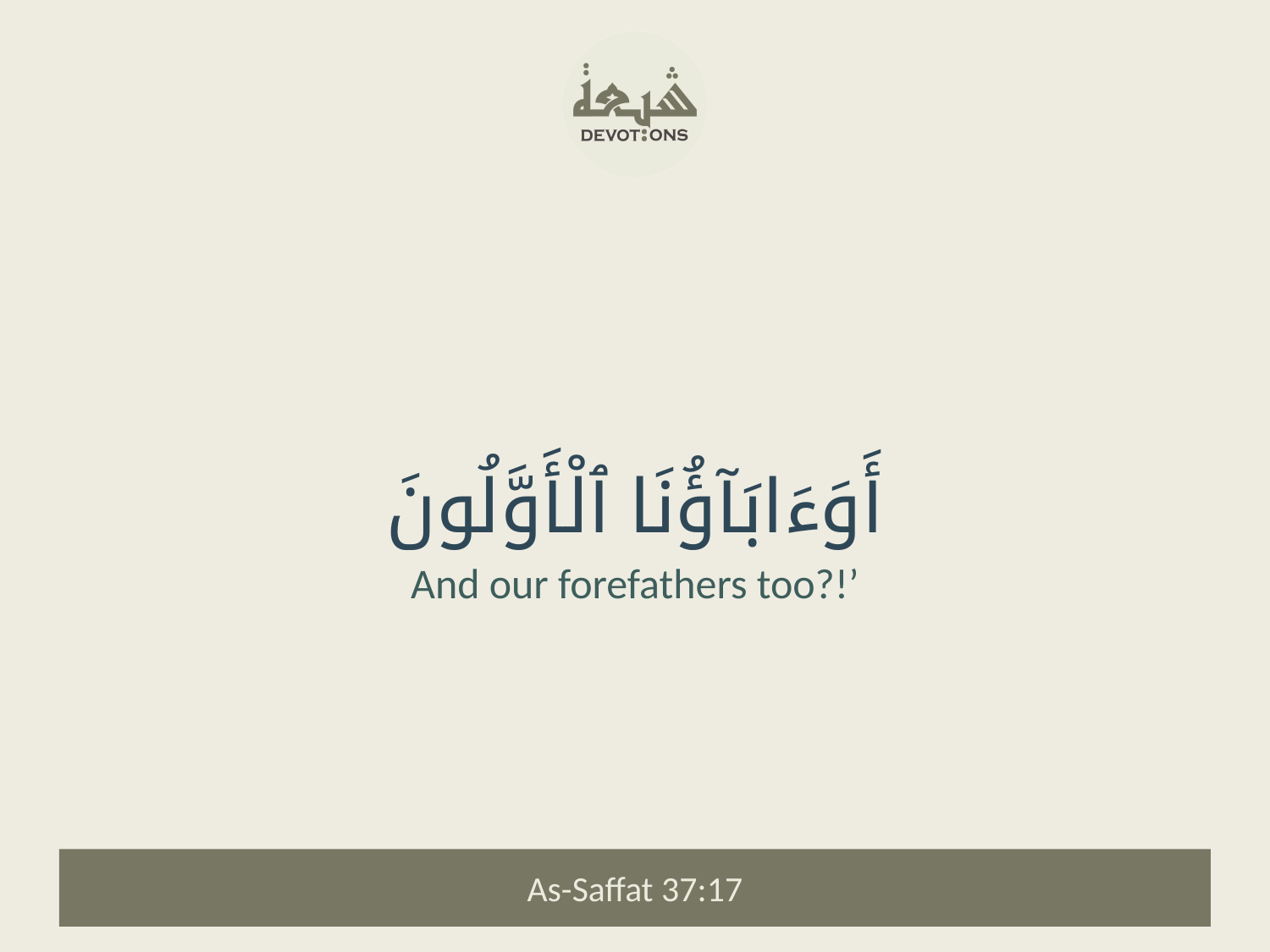

أَوَءَابَآؤُنَا ٱلْأَوَّلُونَ
And our forefathers too?!’
As-Saffat 37:17